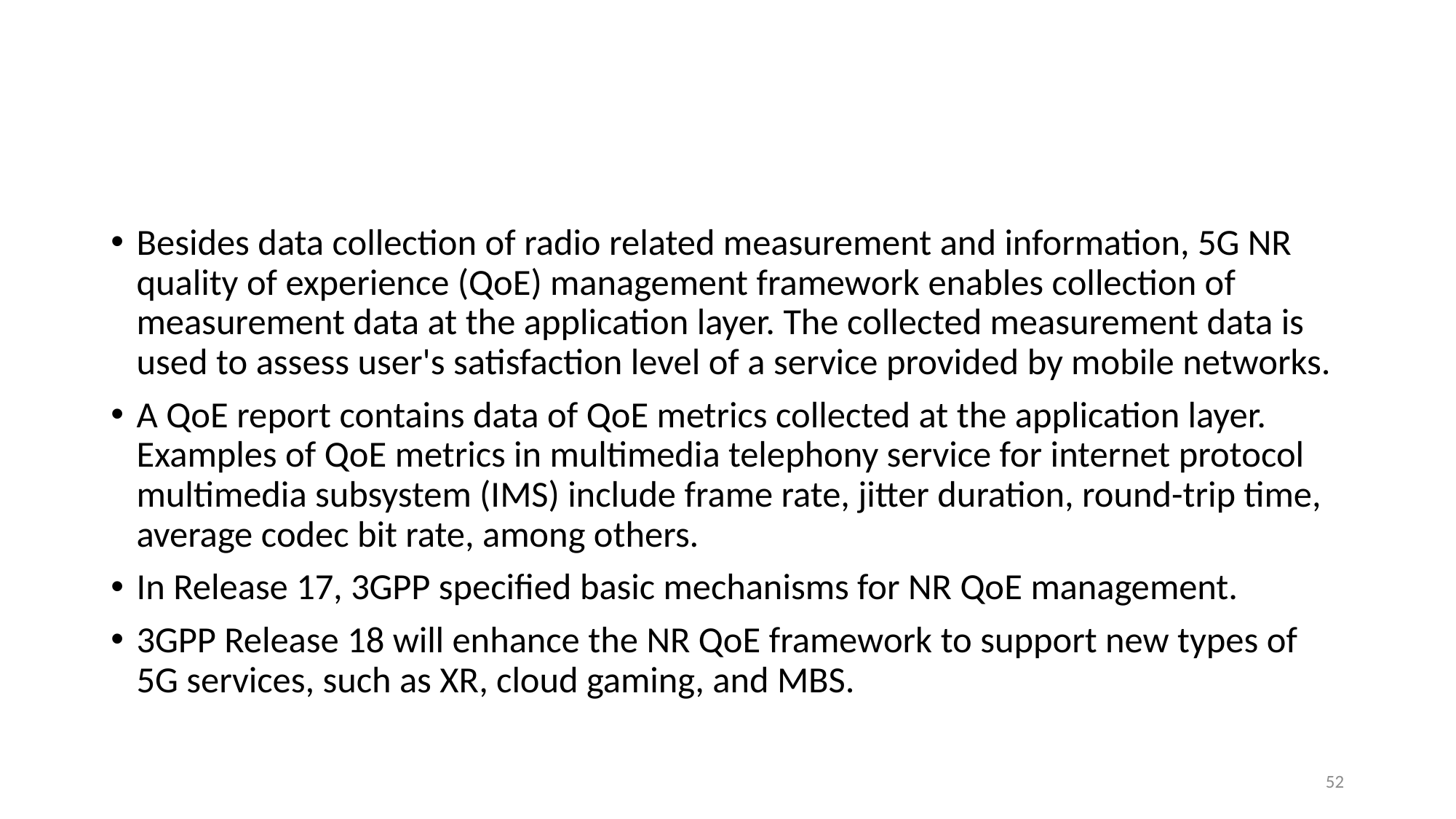

#
Besides data collection of radio related measurement and information, 5G NR quality of experience (QoE) management framework enables collection of measurement data at the application layer. The collected measurement data is used to assess user's satisfaction level of a service provided by mobile networks.
A QoE report contains data of QoE metrics collected at the application layer. Examples of QoE metrics in multimedia telephony service for internet protocol multimedia subsystem (IMS) include frame rate, jitter duration, round-trip time, average codec bit rate, among others.
In Release 17, 3GPP specified basic mechanisms for NR QoE management.
3GPP Release 18 will enhance the NR QoE framework to support new types of 5G services, such as XR, cloud gaming, and MBS.
52